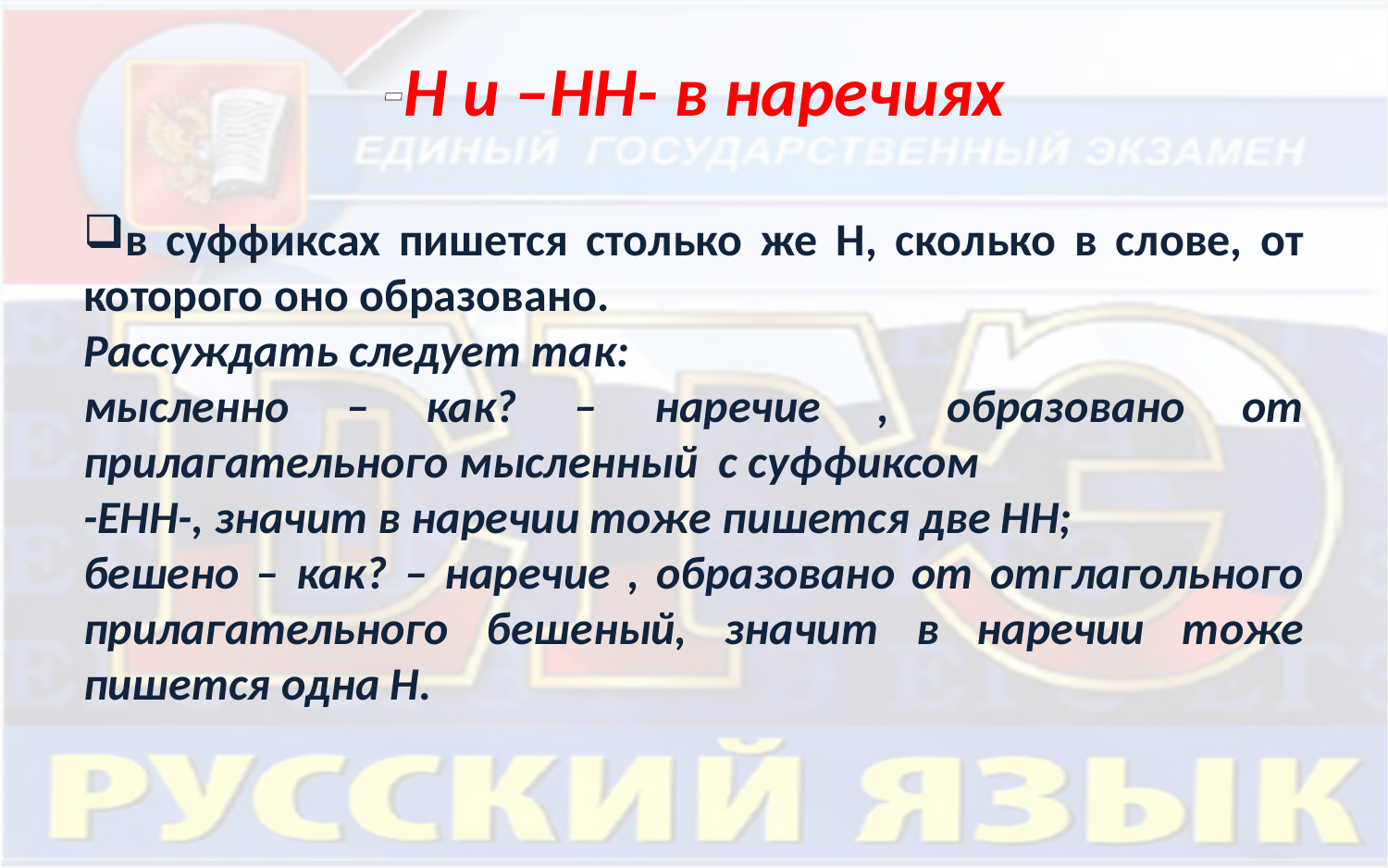

# -Н и –НН- в наречиях
в суффиксах пишется столько же Н, сколько в слове, от которого оно образовано.
Рассуждать следует так:
мысленно – как? – наречие , образовано от прилагательного мысленный  с суффиксом
-ЕНН-, значит в наречии тоже пишется две НН;
бешено – как? – наречие , образовано от отглагольного прилагательного бешеный, значит в наречии тоже пишется одна Н.